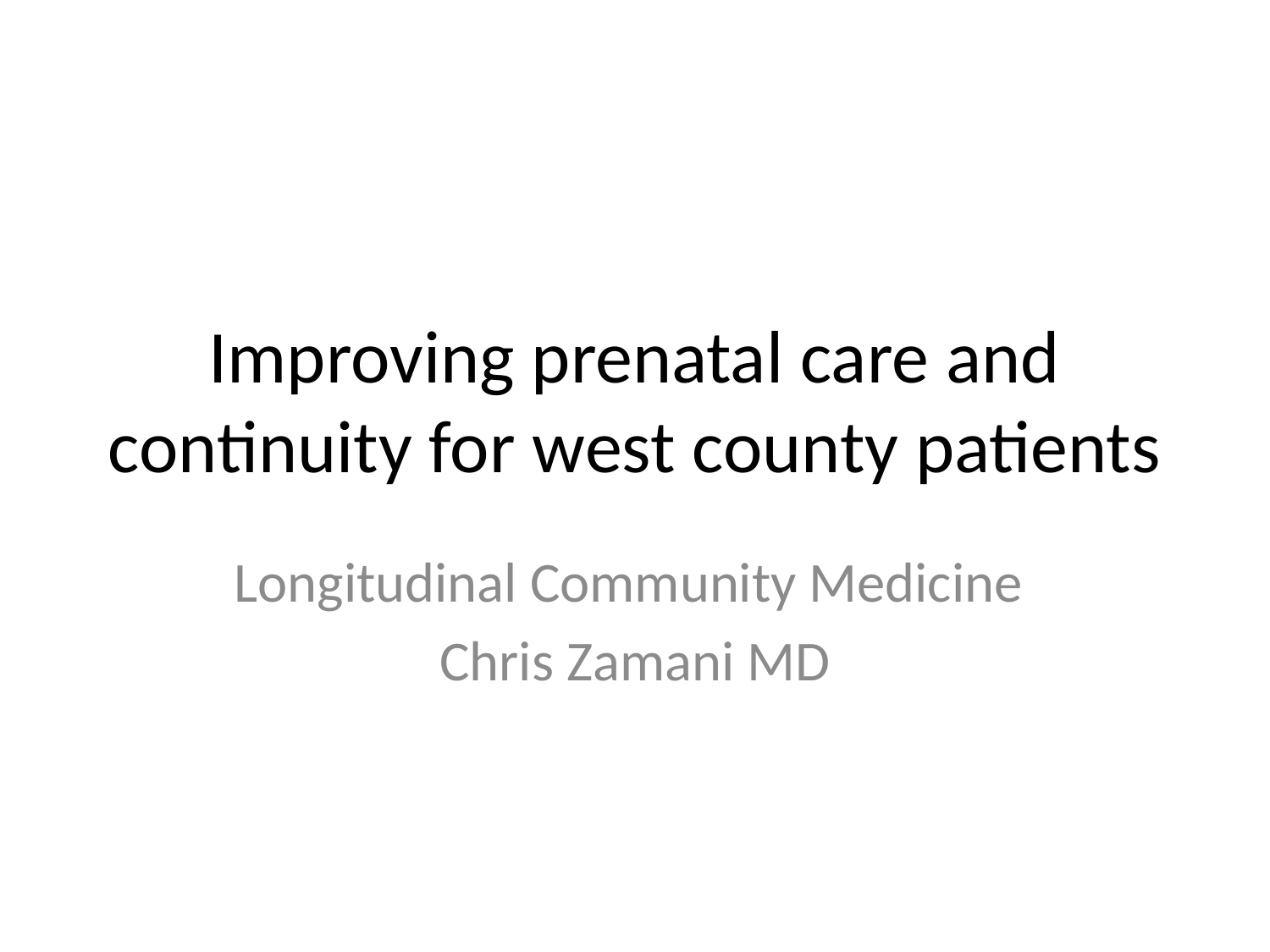

# Improving prenatal care and continuity for west county patients
Longitudinal Community Medicine
Chris Zamani MD